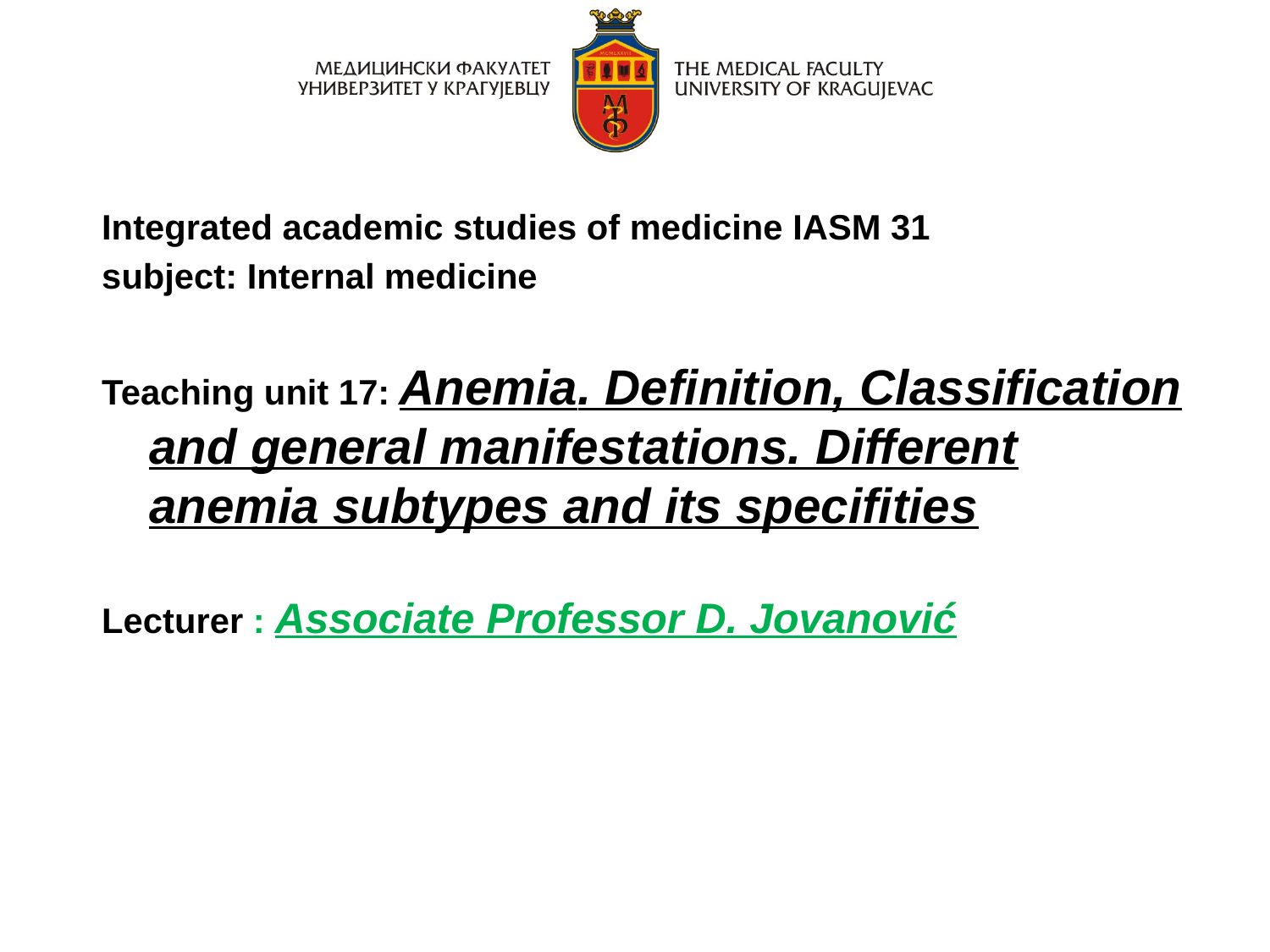

Integrated academic studies of medicine IASM 31
subject: Internal medicine

Teaching unit 17: Anemia. Definition, Classification and general manifestations. Different anemia subtypes and its specifities

Lecturer : Associate Professor D. Jovanović